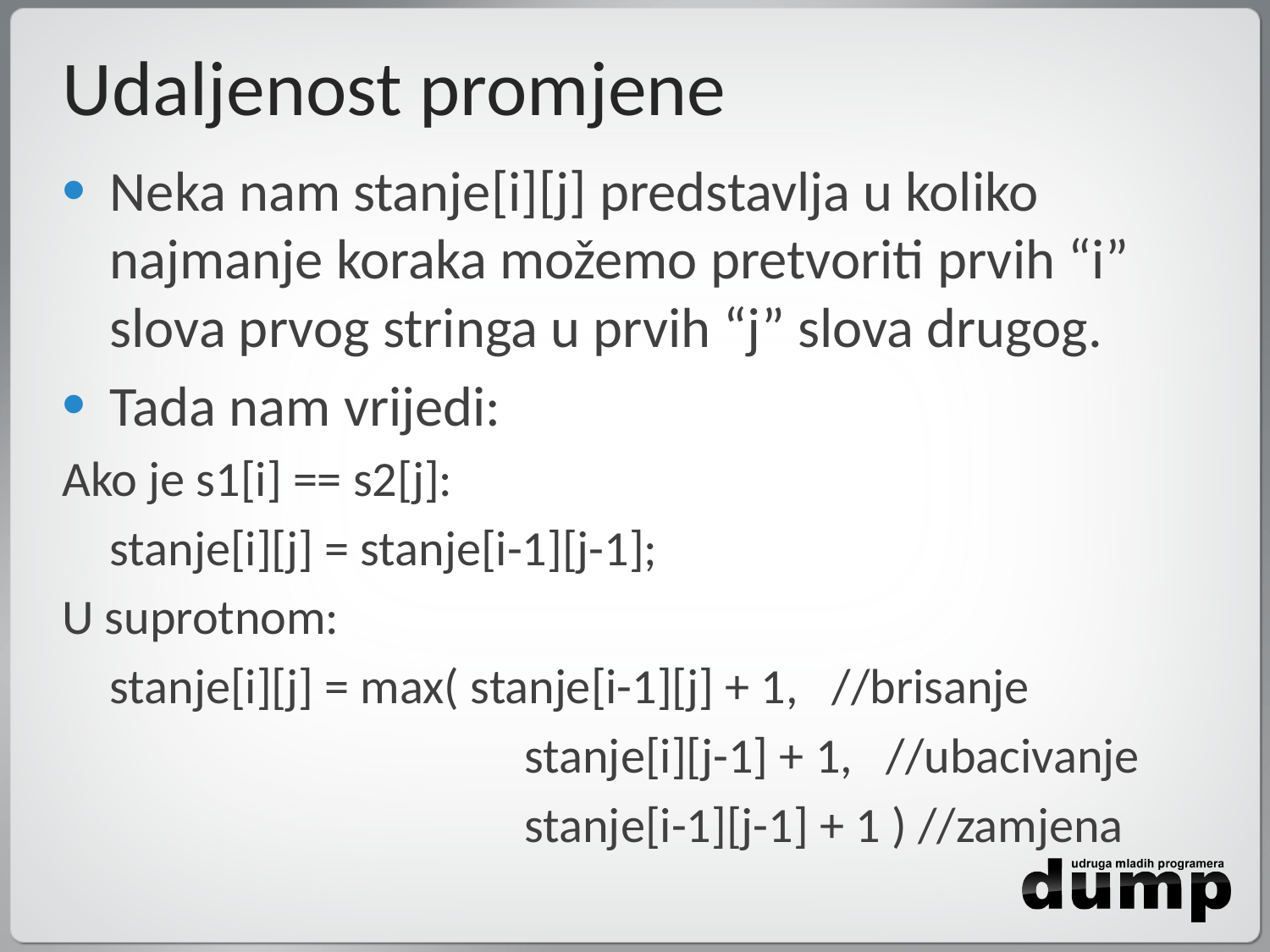

# Udaljenost promjene
Neka nam stanje[i][j] predstavlja u koliko najmanje koraka možemo pretvoriti prvih “i” slova prvog stringa u prvih “j” slova drugog.
Tada nam vrijedi:
Ako je s1[i] == s2[j]:
	stanje[i][j] = stanje[i-1][j-1];
U suprotnom:
	stanje[i][j] = max( stanje[i-1][j] + 1,   //brisanje
				   stanje[i][j-1] + 1,   //ubacivanje
				   stanje[i-1][j-1] + 1 ) //zamjena